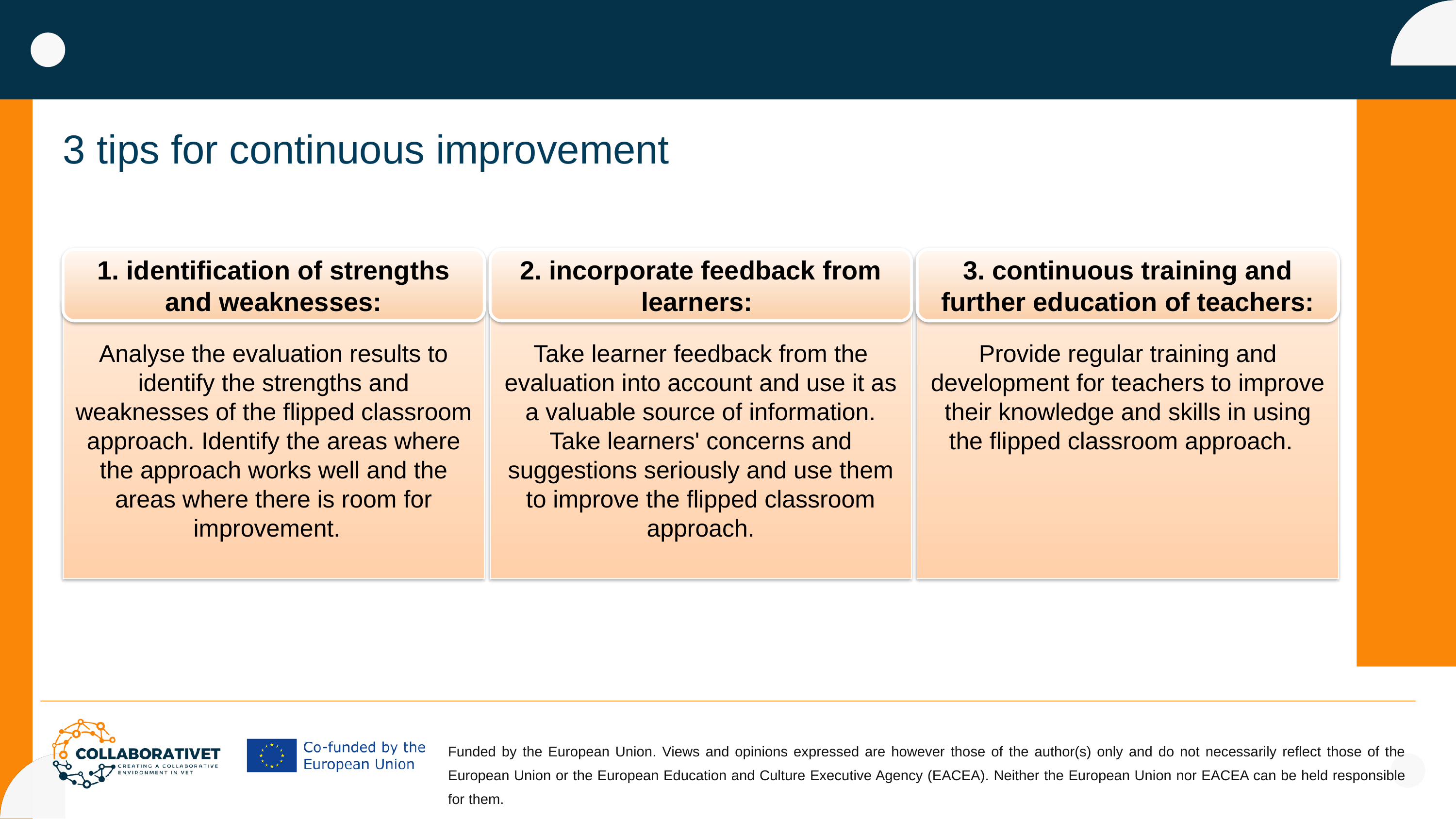

3 tips for continuous improvement
1. identification of strengths and weaknesses:
2. incorporate feedback from learners:
3. continuous training and further education of teachers:
Analyse the evaluation results to identify the strengths and weaknesses of the flipped classroom approach. Identify the areas where the approach works well and the areas where there is room for improvement.

Take learner feedback from the evaluation into account and use it as a valuable source of information. Take learners' concerns and suggestions seriously and use them to improve the flipped classroom approach.
Provide regular training and development for teachers to improve their knowledge and skills in using the flipped classroom approach.

Funded by the European Union. Views and opinions expressed are however those of the author(s) only and do not necessarily reflect those of the European Union or the European Education and Culture Executive Agency (EACEA). Neither the European Union nor EACEA can be held responsible for them.